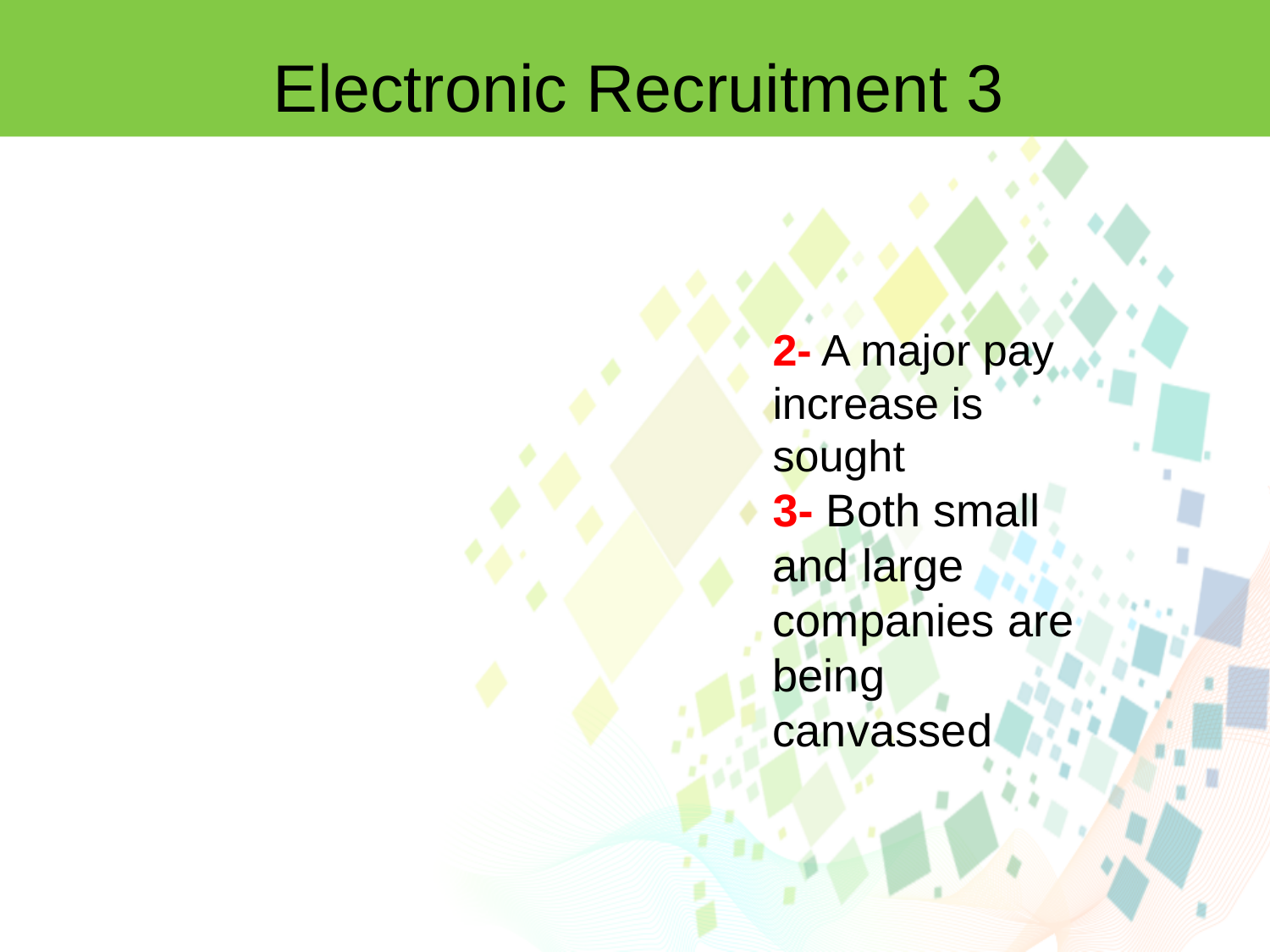

Electronic Recruitment 3
2- A major pay increase is sought
3- Both small and large companies are being canvassed